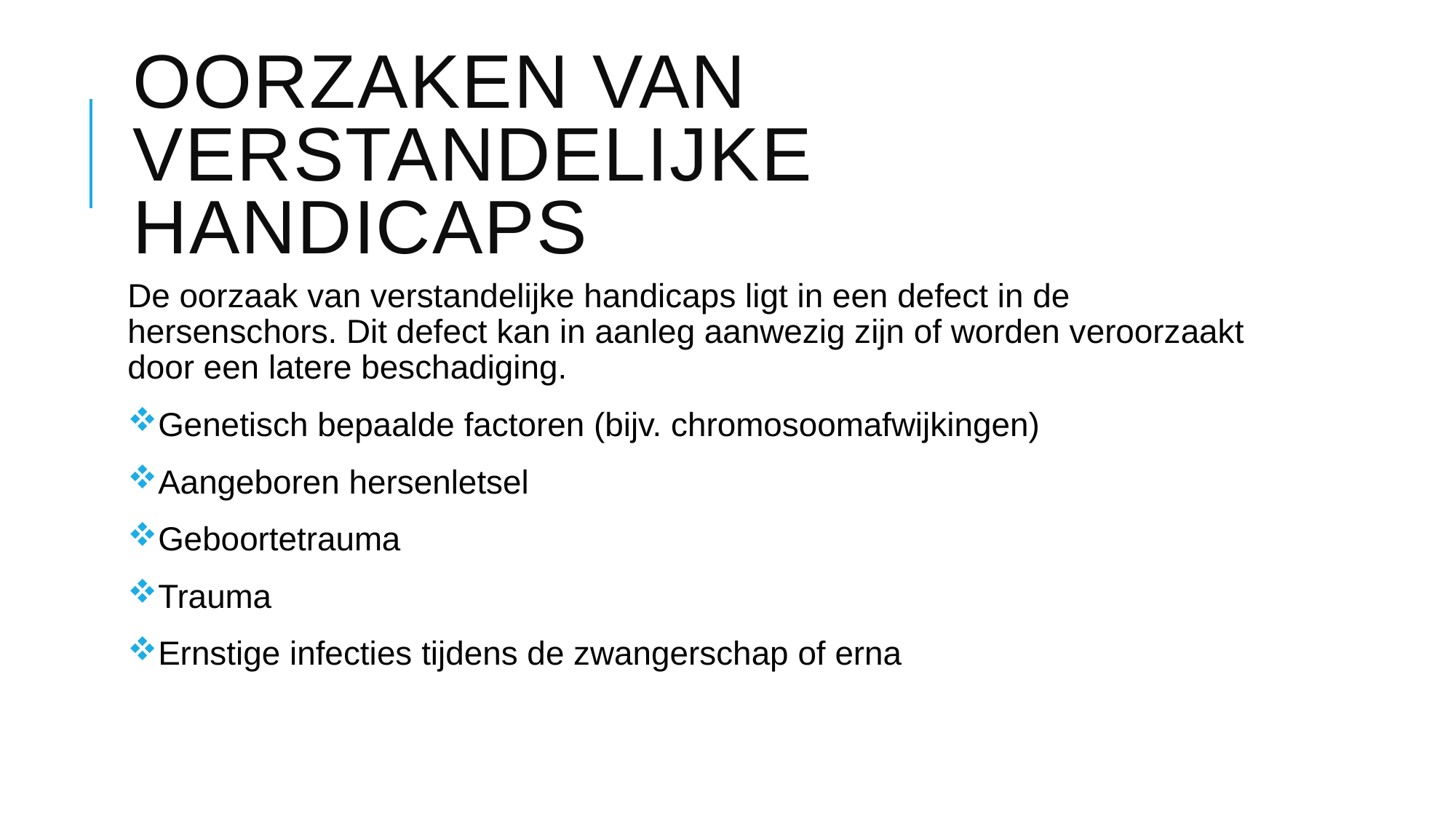

# Oorzaken van verstandelijke handicaps
De oorzaak van verstandelijke handicaps ligt in een defect in de hersenschors. Dit defect kan in aanleg aanwezig zijn of worden veroorzaakt door een latere beschadiging.
Genetisch bepaalde factoren (bijv. chromosoomafwijkingen)
Aangeboren hersenletsel
Geboortetrauma
Trauma
Ernstige infecties tijdens de zwangerschap of erna